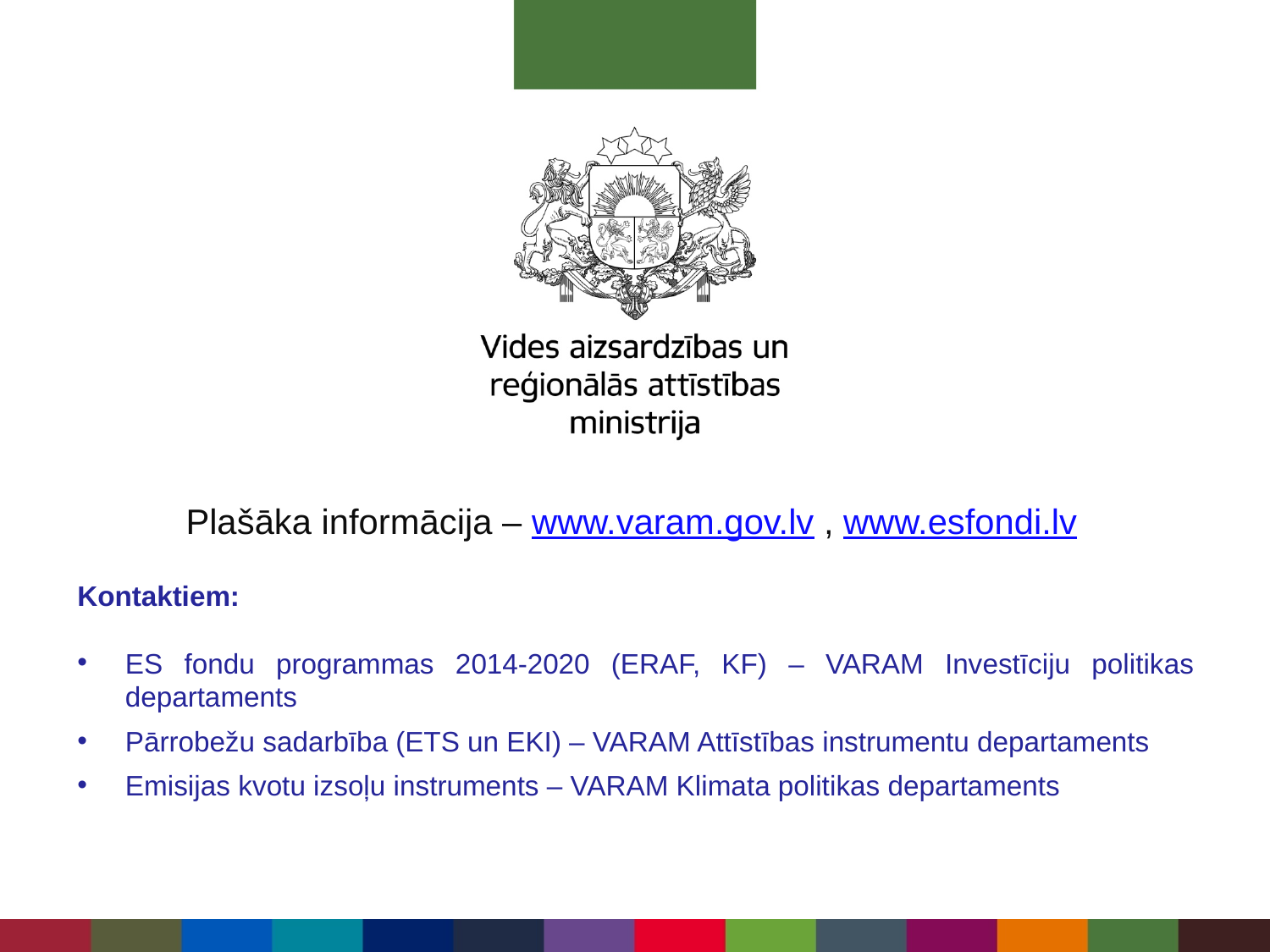

Plašāka informācija – www.varam.gov.lv , www.esfondi.lv

Kontaktiem:

ES fondu programmas 2014-2020 (ERAF, KF) – VARAM Investīciju politikas departaments
Pārrobežu sadarbība (ETS un EKI) – VARAM Attīstības instrumentu departaments
Emisijas kvotu izsoļu instruments – VARAM Klimata politikas departaments